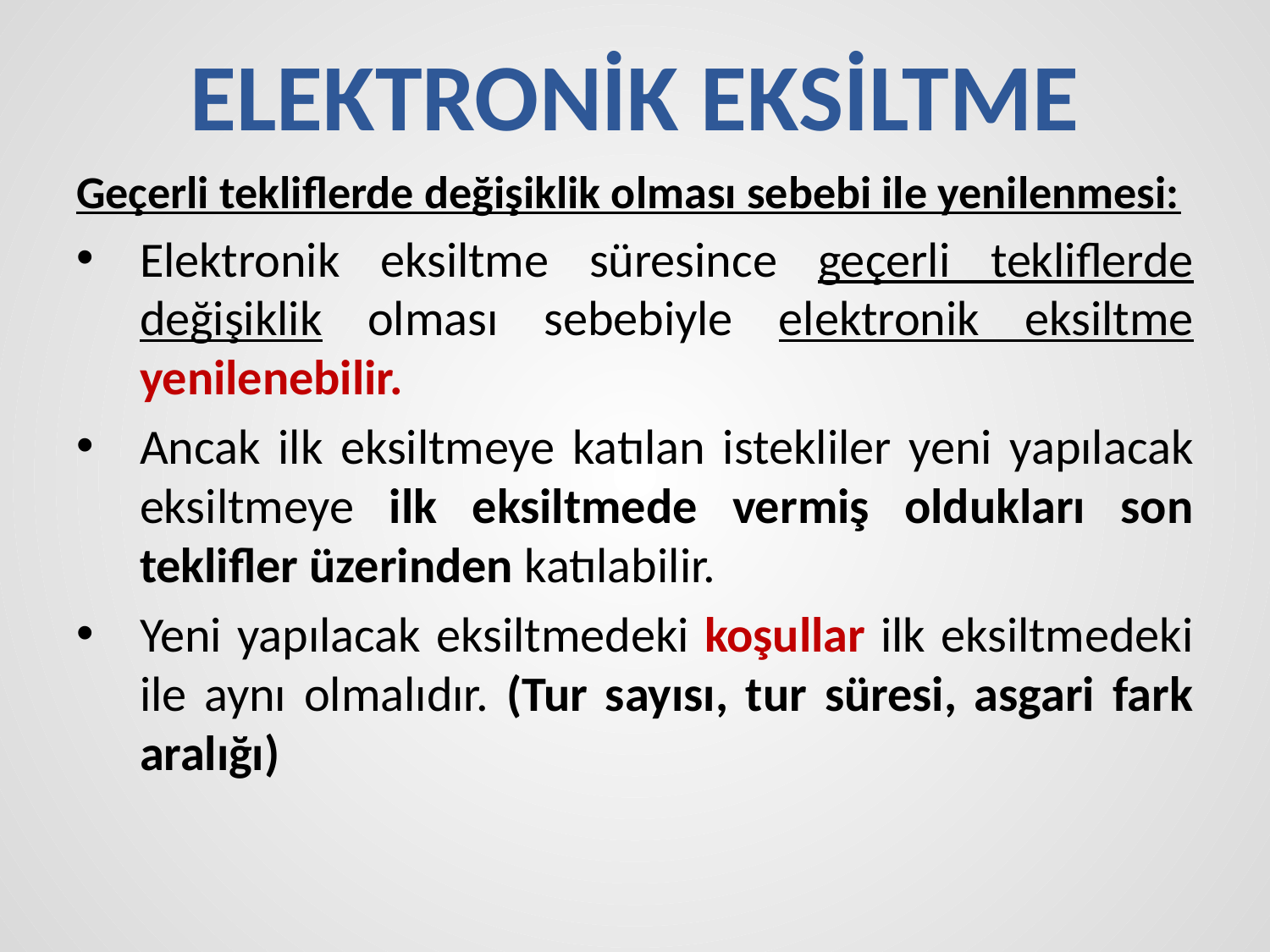

# ELEKTRONİK EKSİLTME
Geçerli tekliflerde değişiklik olması sebebi ile yenilenmesi:
Elektronik eksiltme süresince geçerli tekliflerde değişiklik olması sebebiyle elektronik eksiltme yenilenebilir.
Ancak ilk eksiltmeye katılan istekliler yeni yapılacak eksiltmeye ilk eksiltmede vermiş oldukları son teklifler üzerinden katılabilir.
Yeni yapılacak eksiltmedeki koşullar ilk eksiltmedeki ile aynı olmalıdır. (Tur sayısı, tur süresi, asgari fark aralığı)